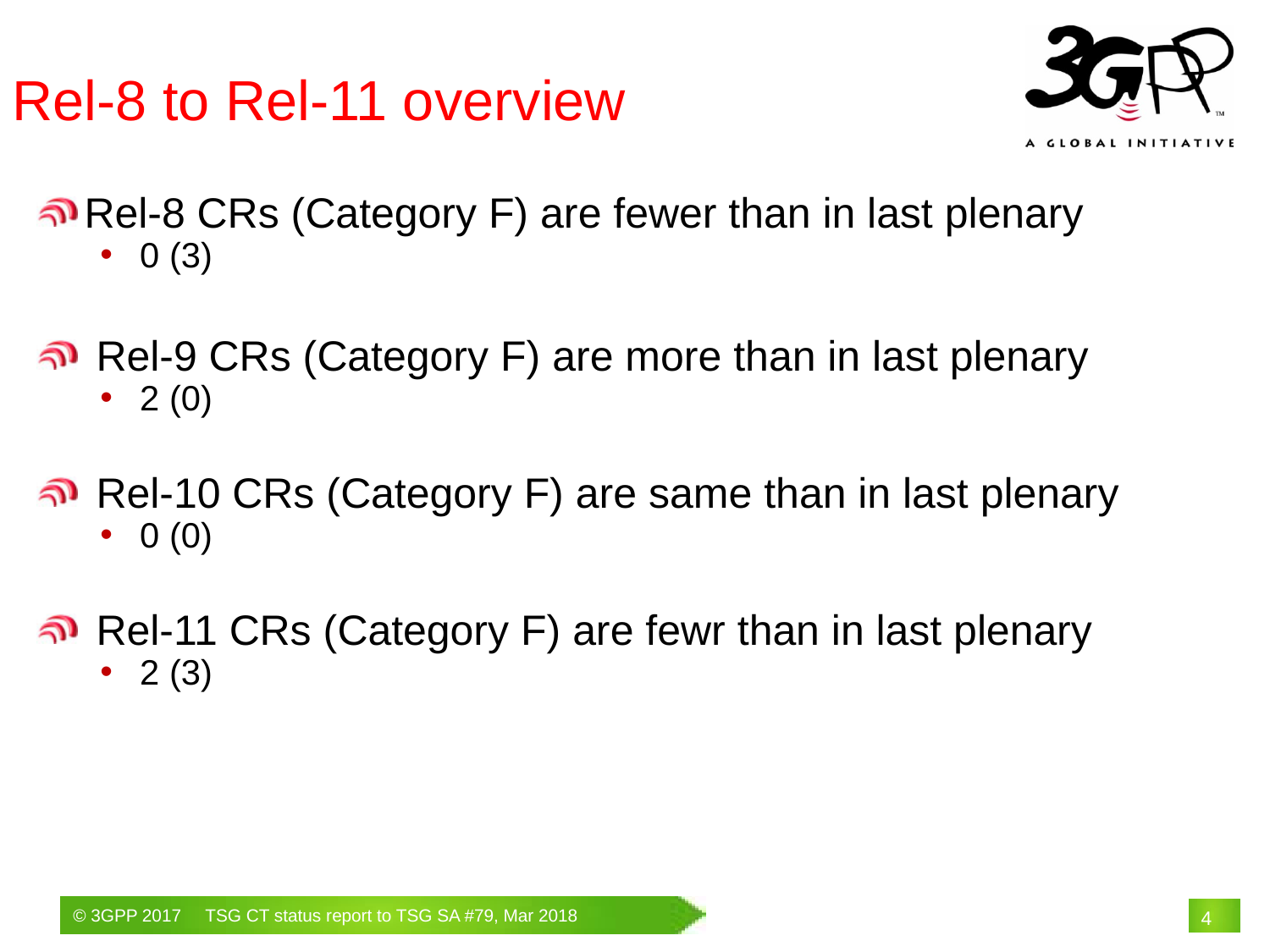

Rel-8 to Rel-11 overview

Rel-8 CRs (Category F) are fewer than in last plenary
0 (3)

 Rel-9 CRs (Category F) are more than in last plenary
2 (0)

 Rel-10 CRs (Category F) are same than in last plenary
0 (0)

 Rel-11 CRs (Category F) are fewr than in last plenary
2 (3)
# 4